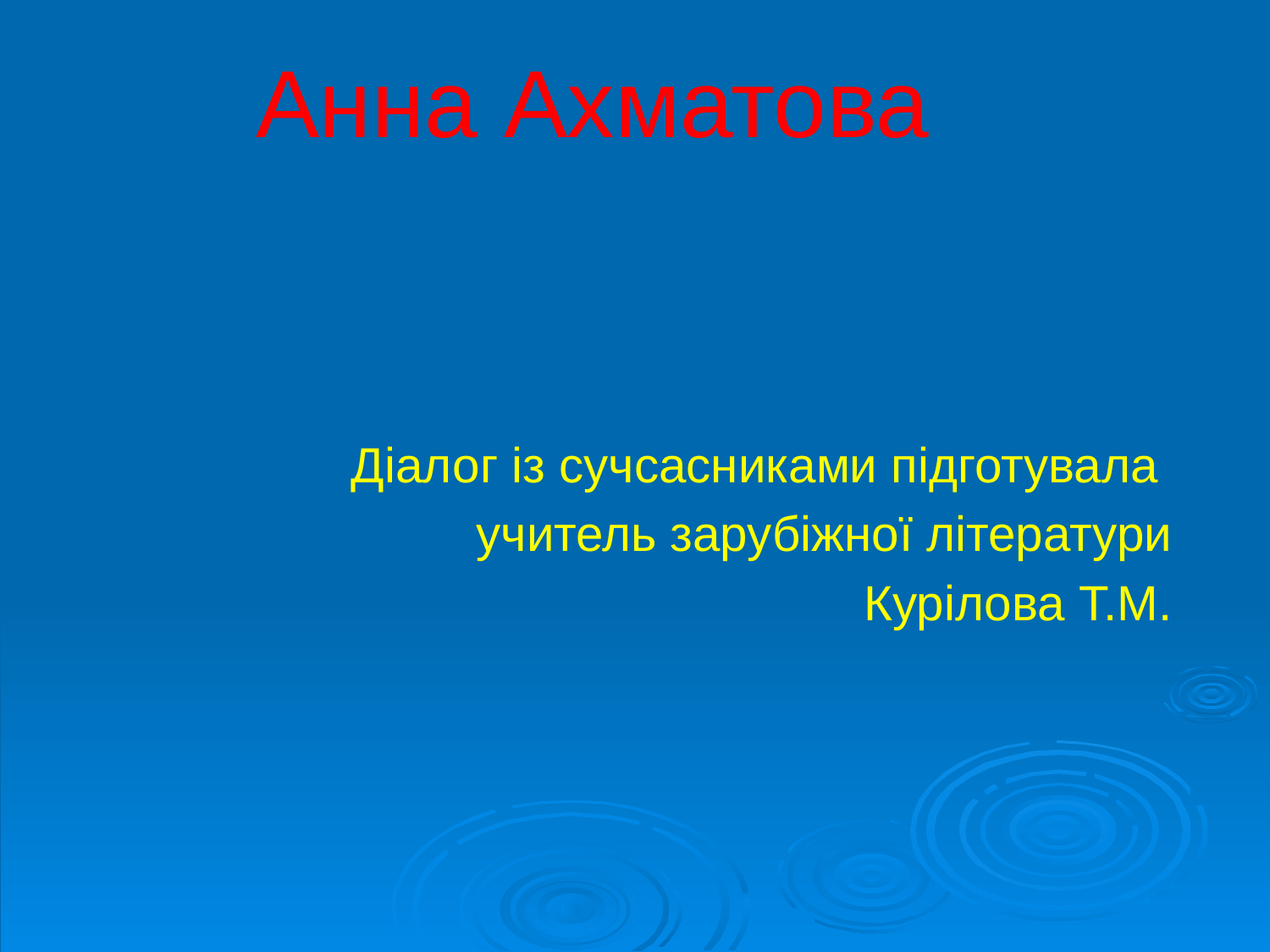

Анна Ахматова

Діалог із сучсасниками підготувала
учитель зарубіжної літератури
Курілова Т.М.
#